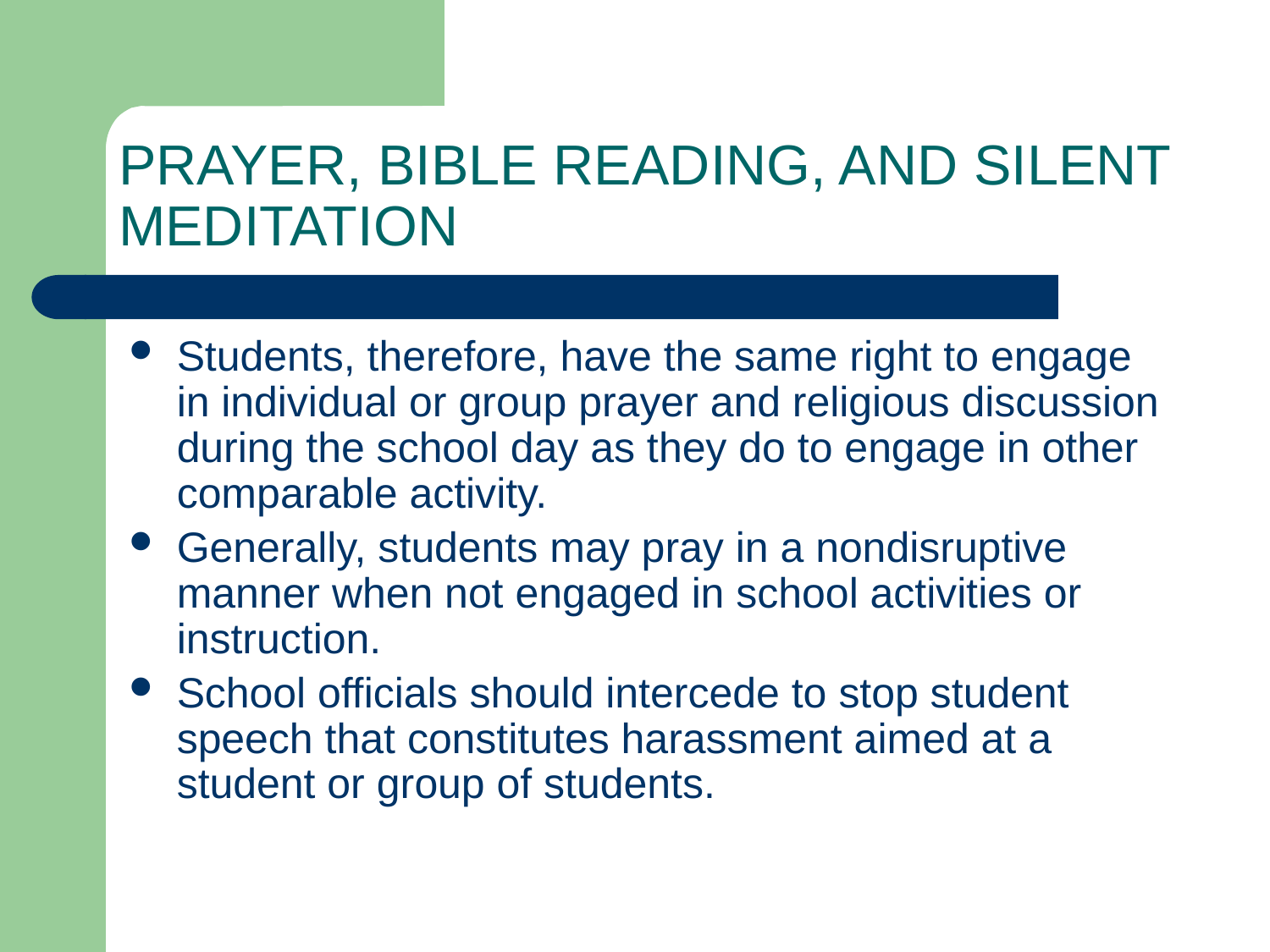

# PRAYER, BIBLE READING, AND SILENT MEDITATION
Students, therefore, have the same right to engage in individual or group prayer and religious discussion during the school day as they do to engage in other comparable activity.
Generally, students may pray in a nondisruptive manner when not engaged in school activities or instruction.
School officials should intercede to stop student speech that constitutes harassment aimed at a student or group of students.